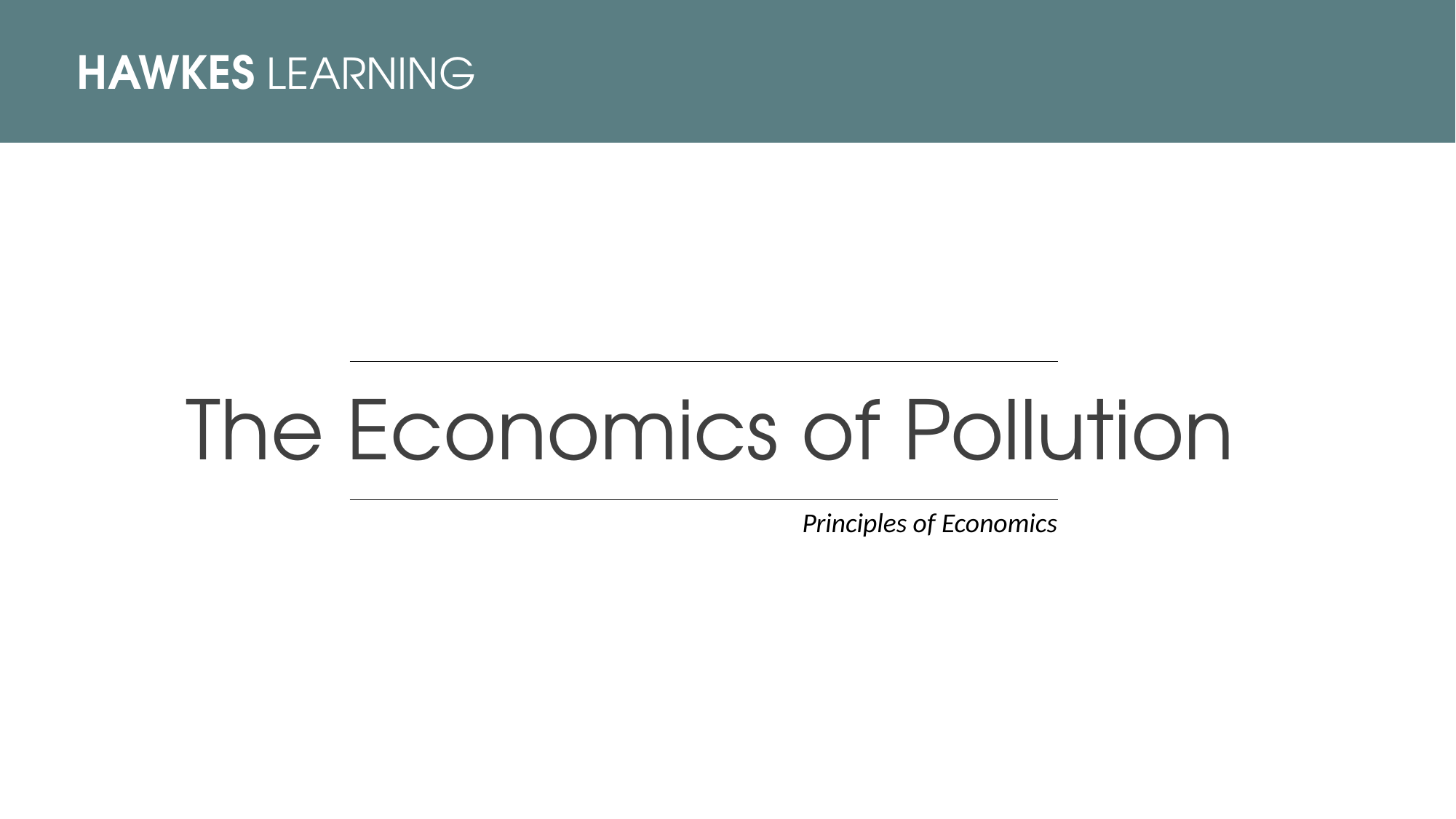

HAWKES LEARNING
The Economics of Pollution
Principles of Economics